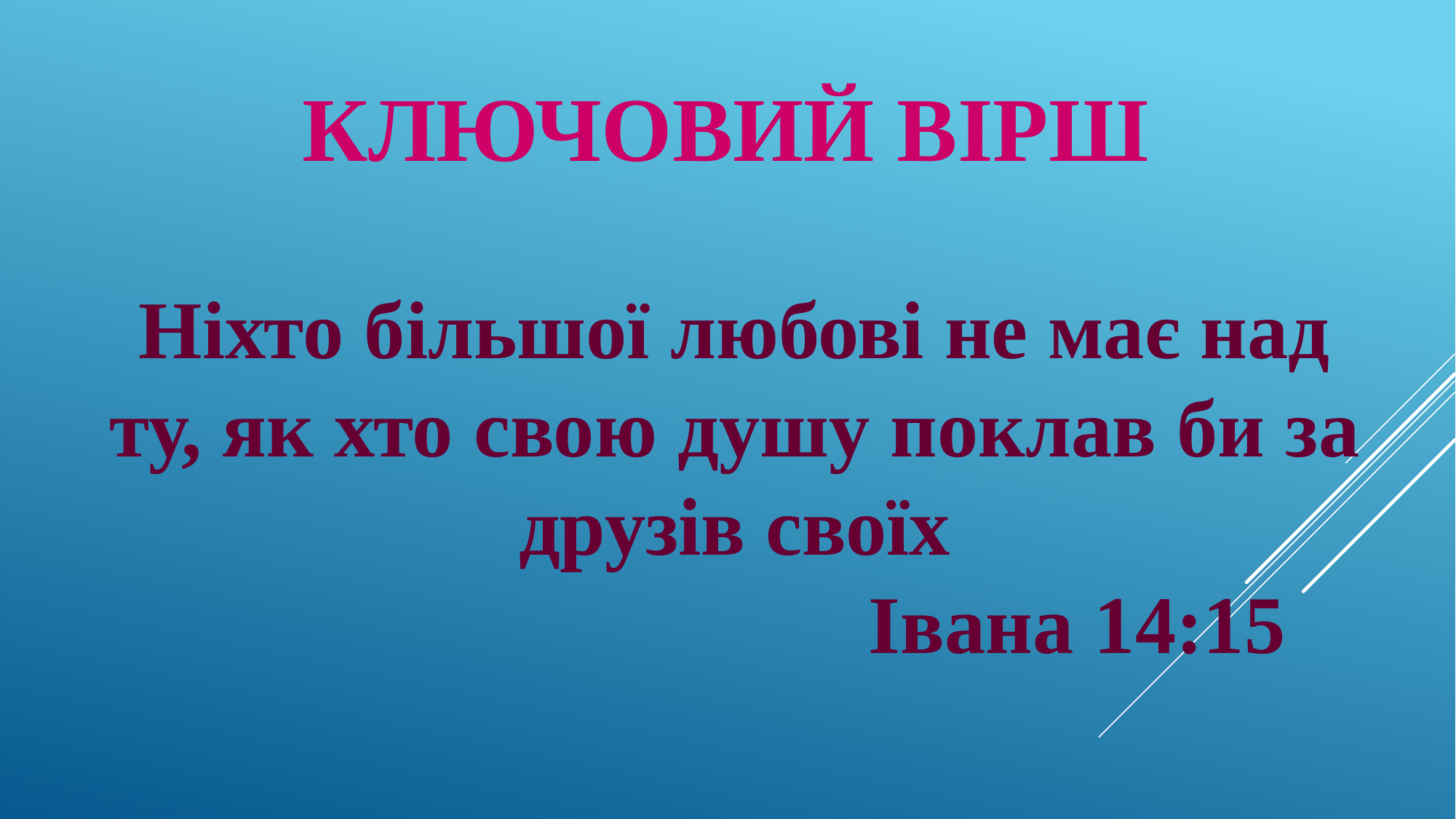

Ключовий вірш
Ніхто більшої любові не має над ту, як хто свою душу поклав би за друзів своїх
                                      Івана 14:15